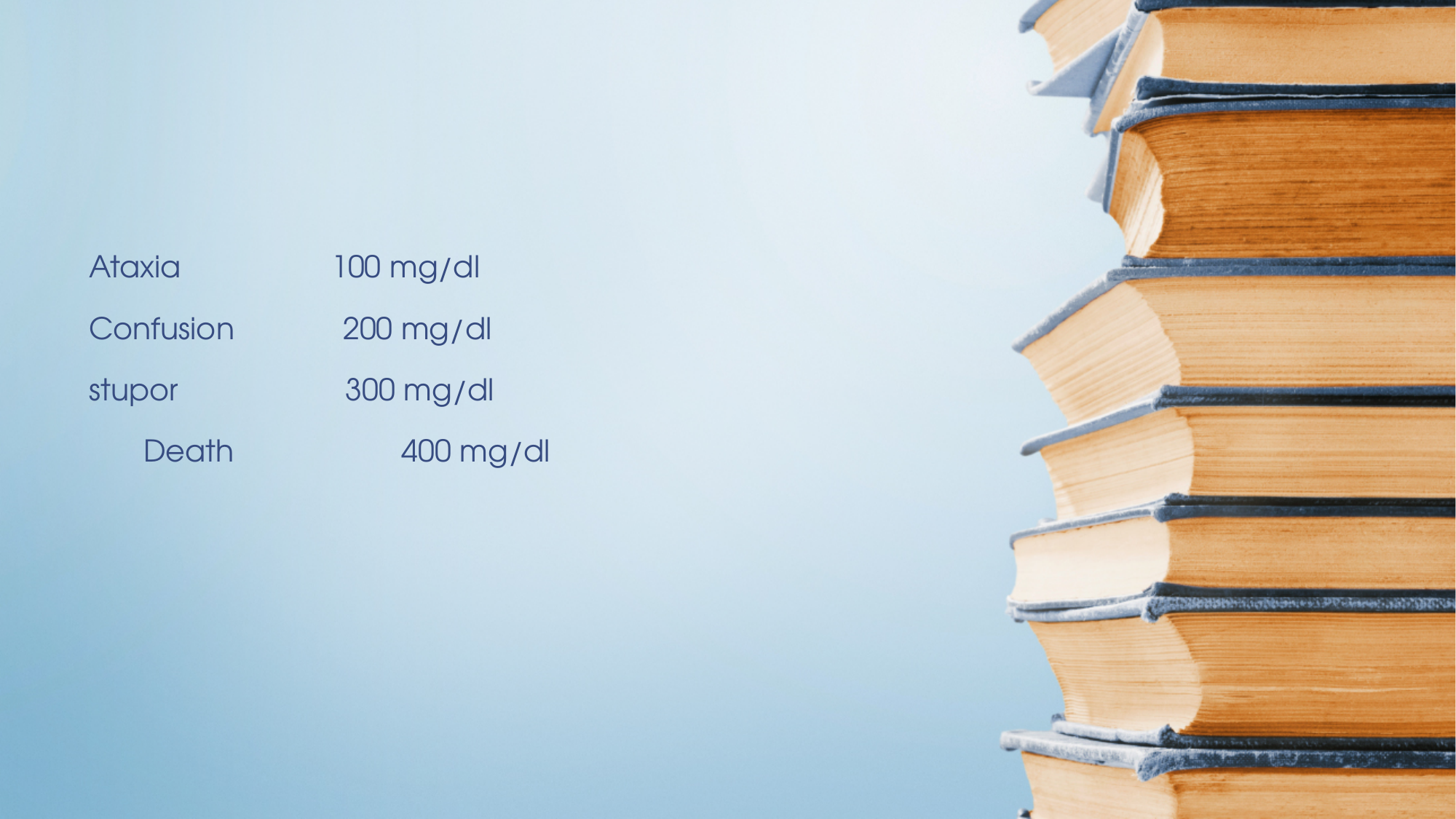

# Ataxia                  100 mg/dl Confusion             200 mg/dl stupor                    300 mg/dl Death                    400 mg/dl